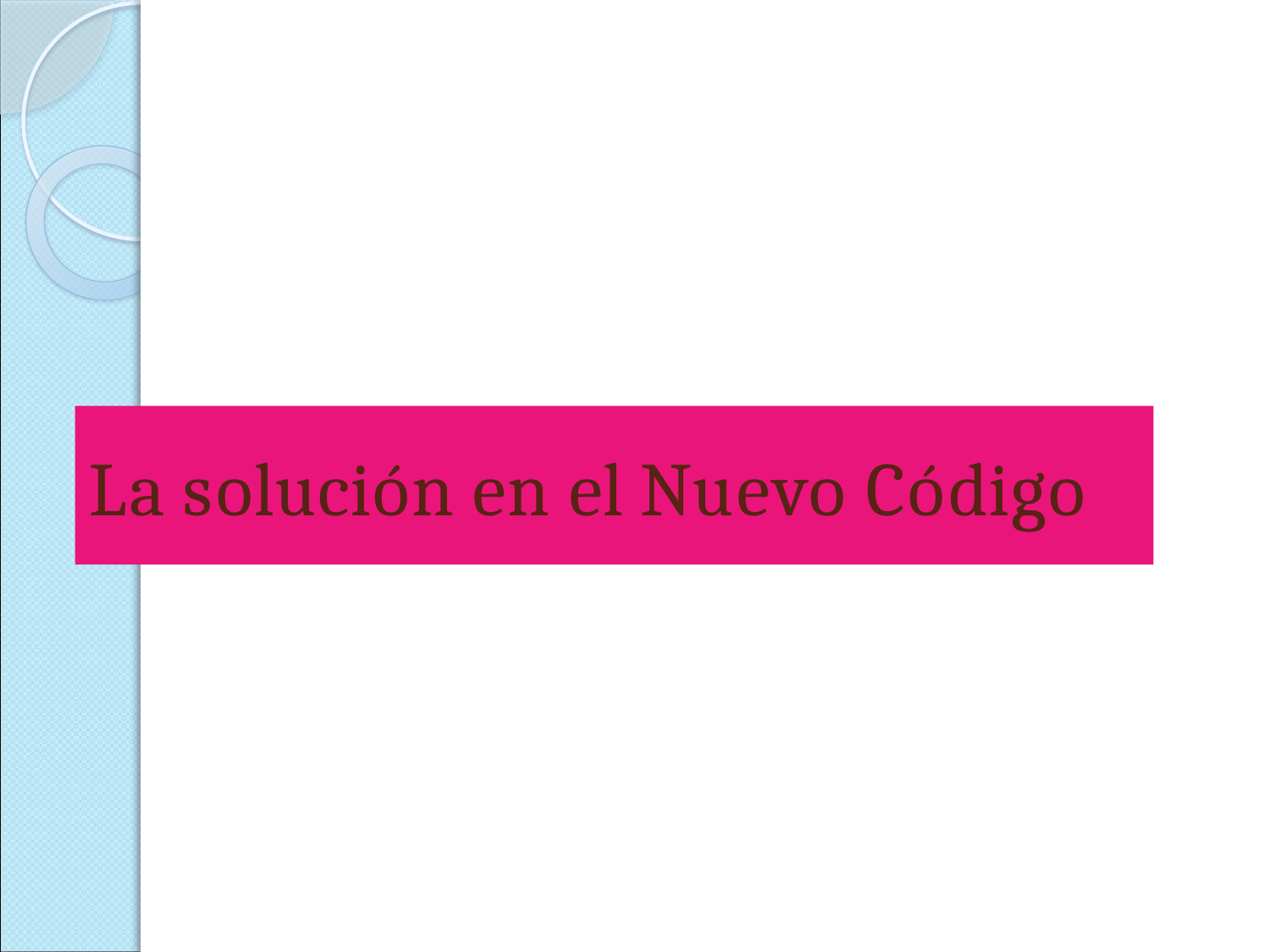

# La solución en el Nuevo Código